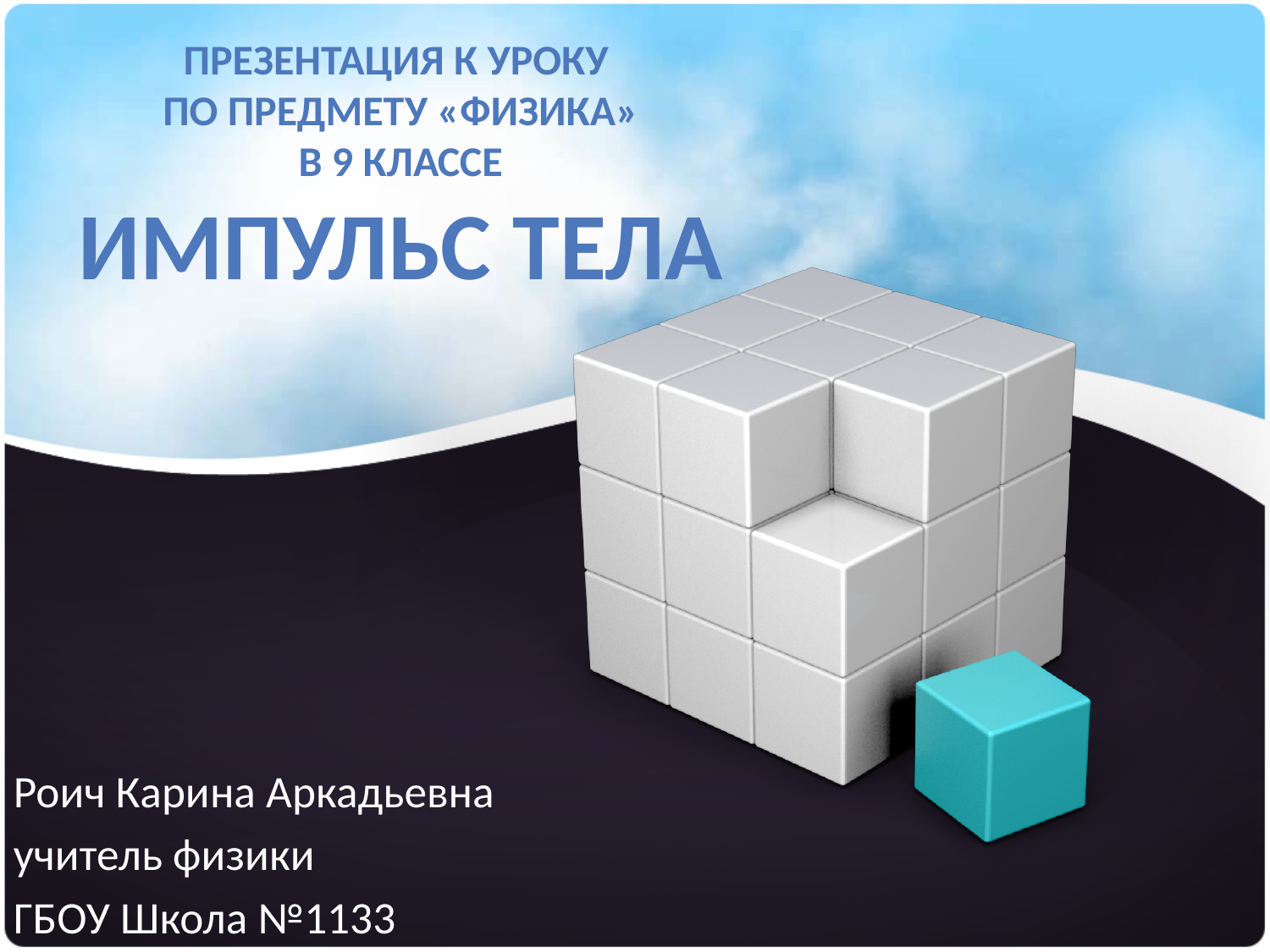

Презентация к уроку
По предмету «физика»
В 9 классе
Импульс тела
Роич Карина Аркадьевна
учитель физики
ГБОУ Школа №1133